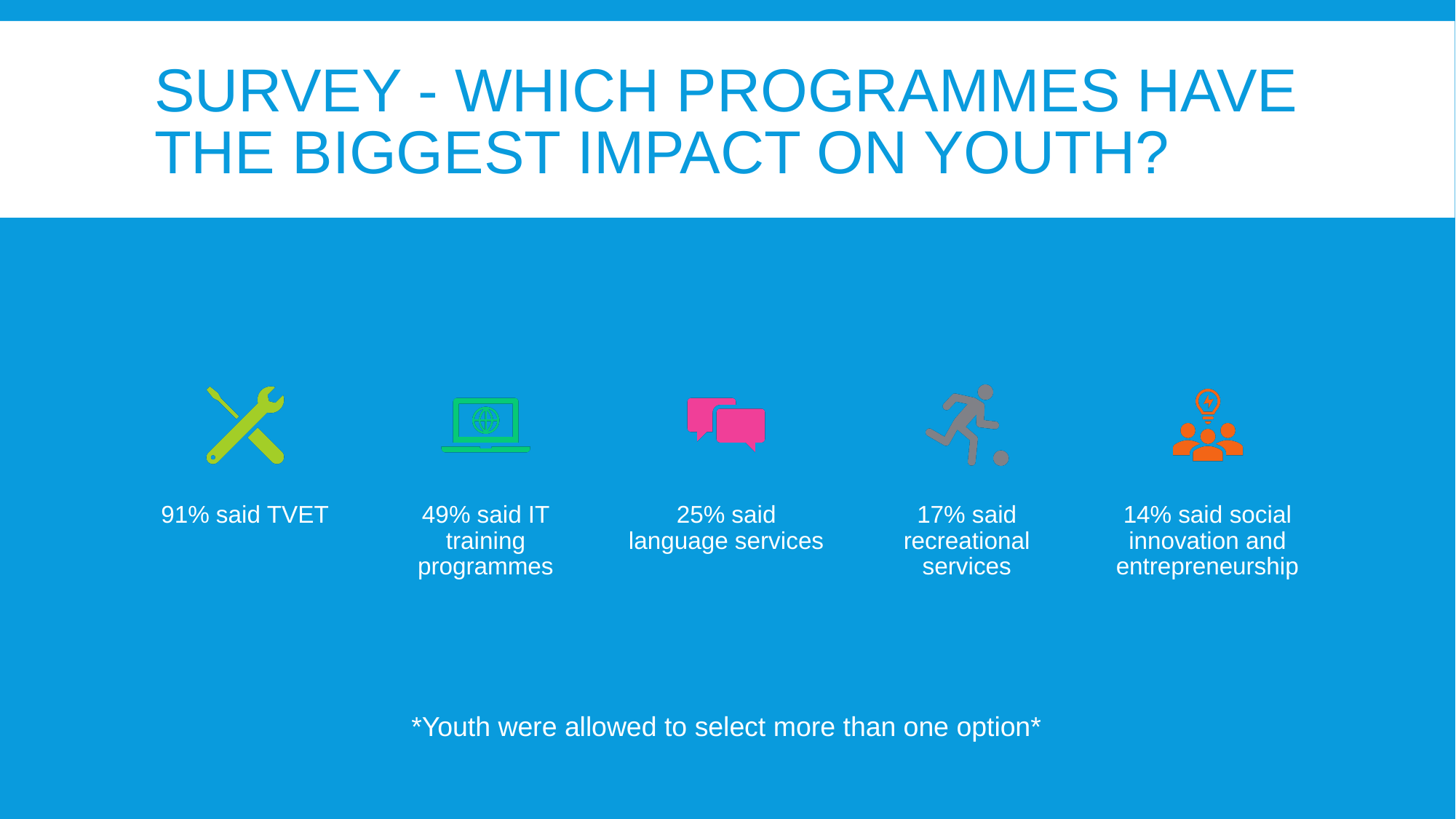

# Survey - Which programmes have the biggest impact on youth?
91% said TVET
49% said IT training programmes
25% said language services
17% said recreational services
14% said social innovation and entrepreneurship
*Youth were allowed to select more than one option*